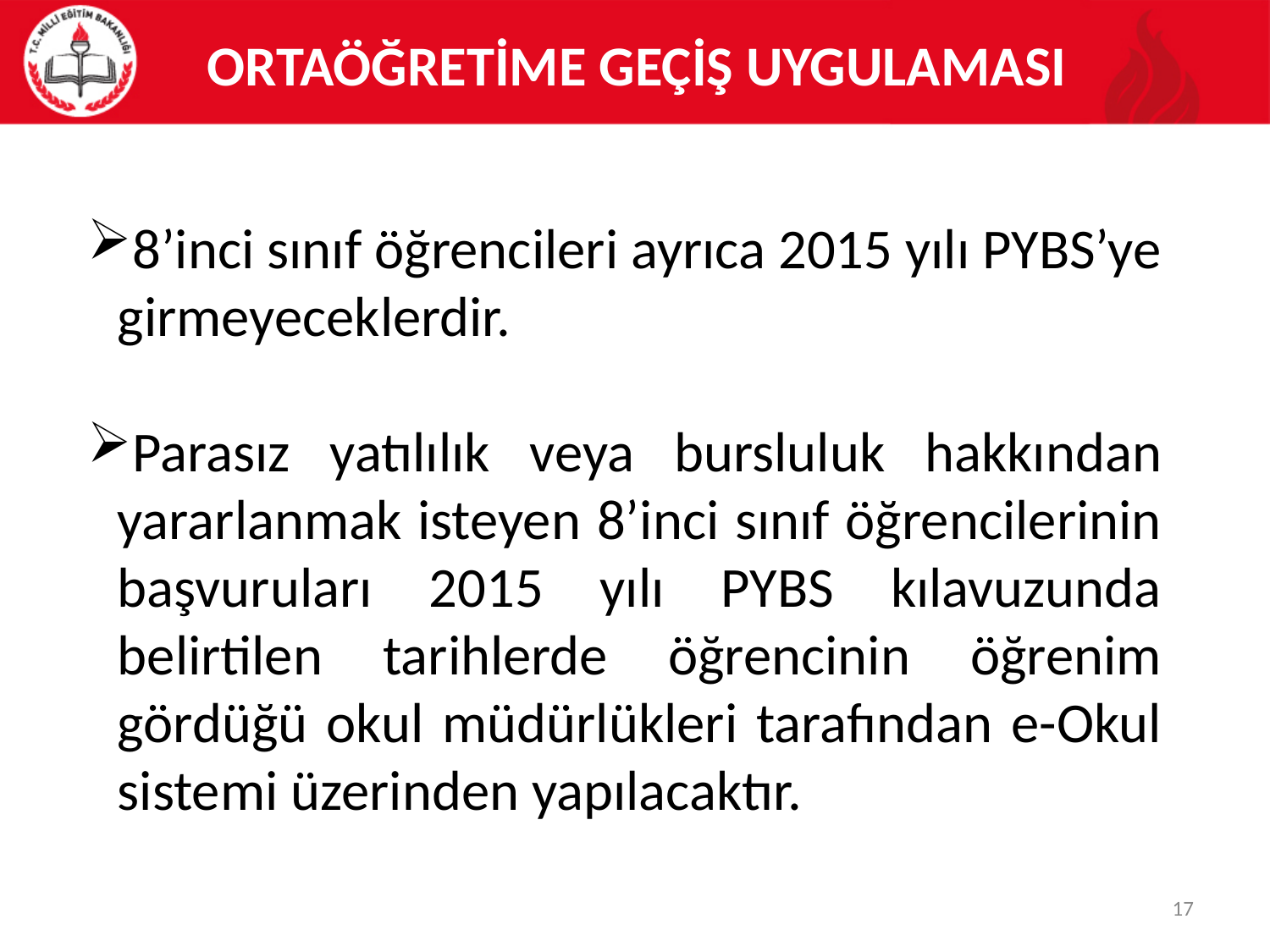

# ORTAÖĞRETİME GEÇİŞ UYGULAMASI

8’inci sınıf öğrencileri ayrıca 2015 yılı PYBS’ye girmeyeceklerdir.

Parasız yatılılık veya bursluluk hakkından yararlanmak isteyen 8’inci sınıf öğrencilerinin başvuruları 2015 yılı PYBS kılavuzunda belirtilen tarihlerde öğrencinin öğrenim gördüğü okul müdürlükleri tarafından e-Okul sistemi üzerinden yapılacaktır.
17